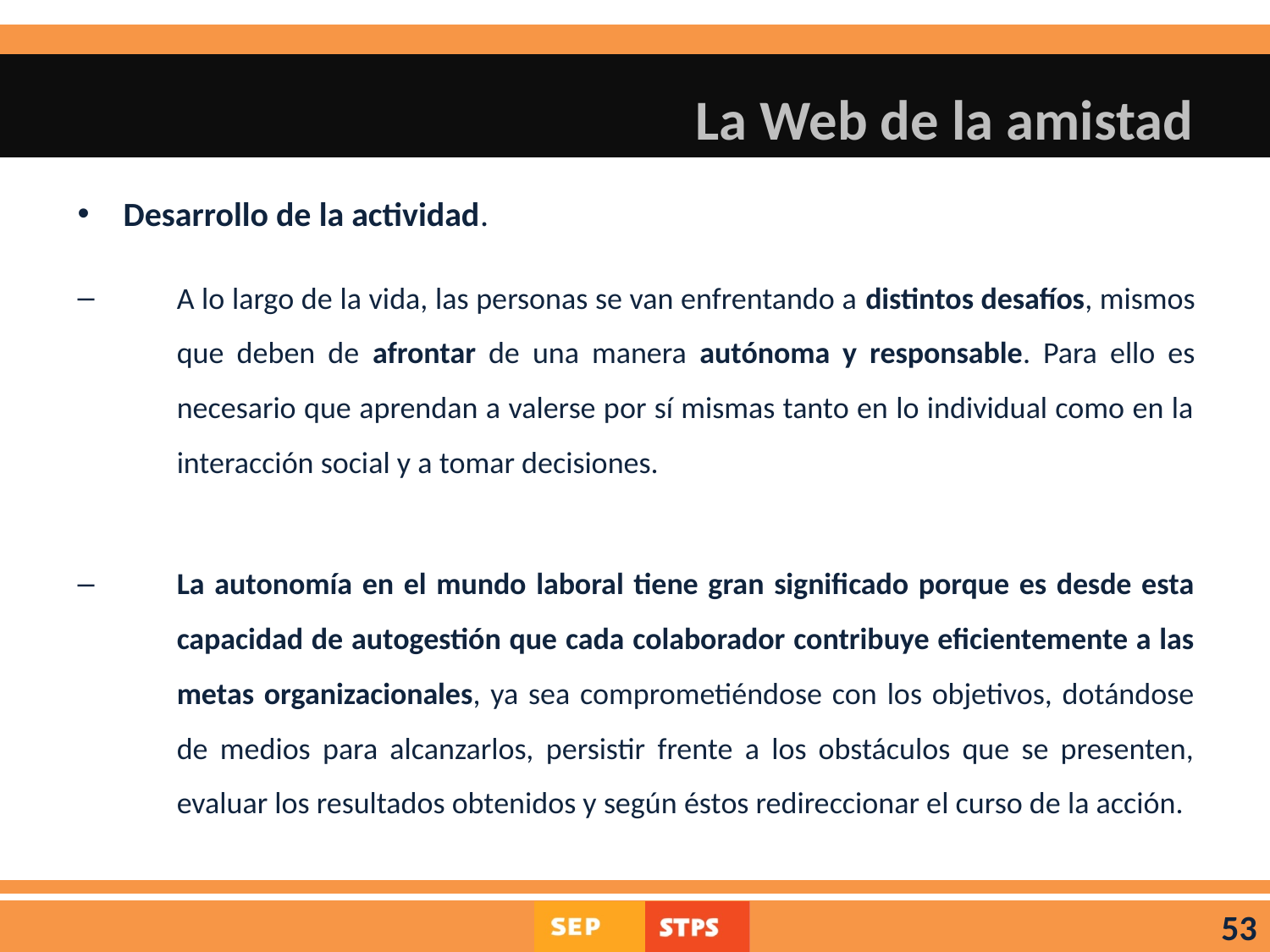

# La Web de la amistad
Desarrollo de la actividad.

A lo largo de la vida, las personas se van enfrentando a distintos desafíos, mismos que deben de afrontar de una manera autónoma y responsable. Para ello es necesario que aprendan a valerse por sí mismas tanto en lo individual como en la interacción social y a tomar decisiones.

La autonomía en el mundo laboral tiene gran significado porque es desde esta capacidad de autogestión que cada colaborador contribuye eficientemente a las metas organizacionales, ya sea comprometiéndose con los objetivos, dotándose de medios para alcanzarlos, persistir frente a los obstáculos que se presenten, evaluar los resultados obtenidos y según éstos redireccionar el curso de la acción.

53